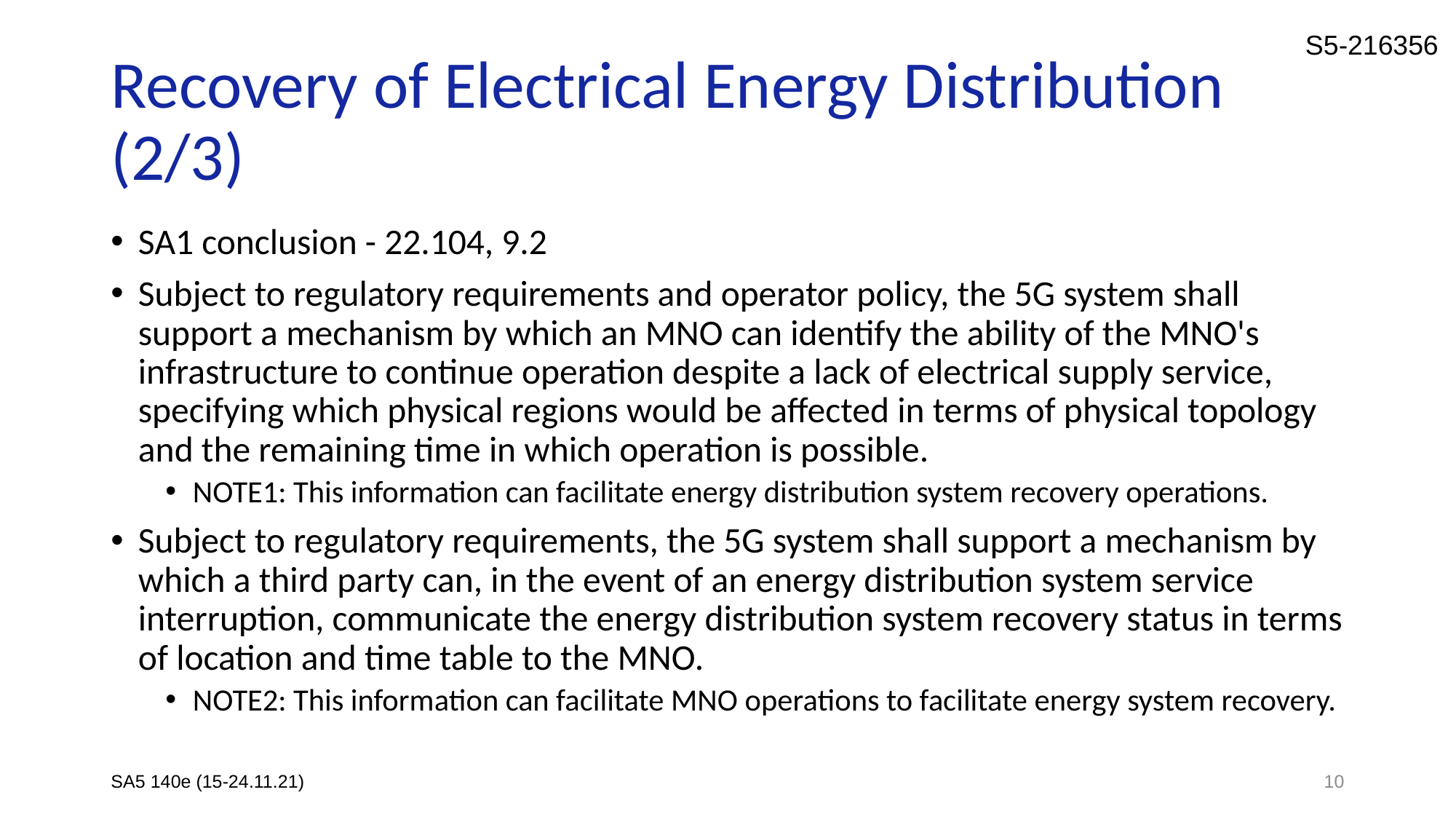

# Recovery of Electrical Energy Distribution (2/3)
SA1 conclusion - 22.104, 9.2
Subject to regulatory requirements and operator policy, the 5G system shall support a mechanism by which an MNO can identify the ability of the MNO's infrastructure to continue operation despite a lack of electrical supply service, specifying which physical regions would be affected in terms of physical topology and the remaining time in which operation is possible.
NOTE1: This information can facilitate energy distribution system recovery operations.
Subject to regulatory requirements, the 5G system shall support a mechanism by which a third party can, in the event of an energy distribution system service interruption, communicate the energy distribution system recovery status in terms of location and time table to the MNO.
NOTE2: This information can facilitate MNO operations to facilitate energy system recovery.

SA5 140e (15-24.11.21)
10